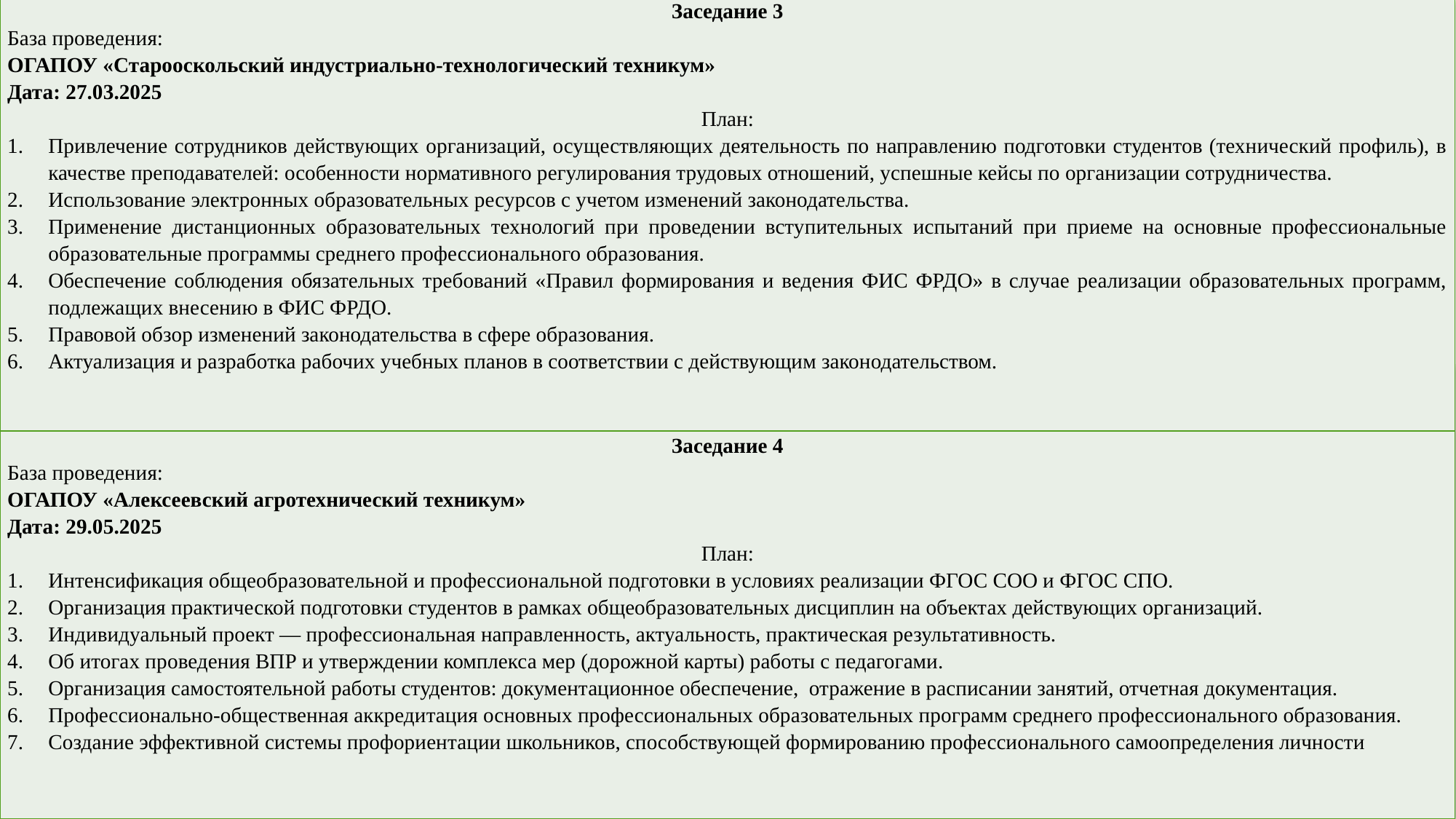

| Заседание 3 База проведения: ОГАПОУ «Старооскольский индустриально-технологический техникум» Дата: 27.03.2025 План: Привлечение сотрудников действующих организаций, осуществляющих деятельность по направлению подготовки студентов (технический профиль), в качестве преподавателей: особенности нормативного регулирования трудовых отношений, успешные кейсы по организации сотрудничества. Использование электронных образовательных ресурсов с учетом изменений законодательства. Применение дистанционных образовательных технологий при проведении вступительных испытаний при приеме на основные профессиональные образовательные программы среднего профессионального образования. Обеспечение соблюдения обязательных требований «Правил формирования и ведения ФИС ФРДО» в случае реализации образовательных программ, подлежащих внесению в ФИС ФРДО. Правовой обзор изменений законодательства в сфере образования. Актуализация и разработка рабочих учебных планов в соответствии с действующим законодательством. |
| --- |
| Заседание 4 База проведения: ОГАПОУ «Алексеевский агротехнический техникум» Дата: 29.05.2025 План: Интенсификация общеобразовательной и профессиональной подготовки в условиях реализации ФГОС СОО и ФГОС СПО. Организация практической подготовки студентов в рамках общеобразовательных дисциплин на объектах действующих организаций. Индивидуальный проект — профессиональная направленность, актуальность, практическая результативность. Об итогах проведения ВПР и утверждении комплекса мер (дорожной карты) работы с педагогами. Организация самостоятельной работы студентов: документационное обеспечение, отражение в расписании занятий, отчетная документация. Профессионально-общественная аккредитация основных профессиональных образовательных программ среднего профессионального образования. Создание эффективной системы профориентации школьников, способствующей формированию профессионального самоопределения личности |
| --- |